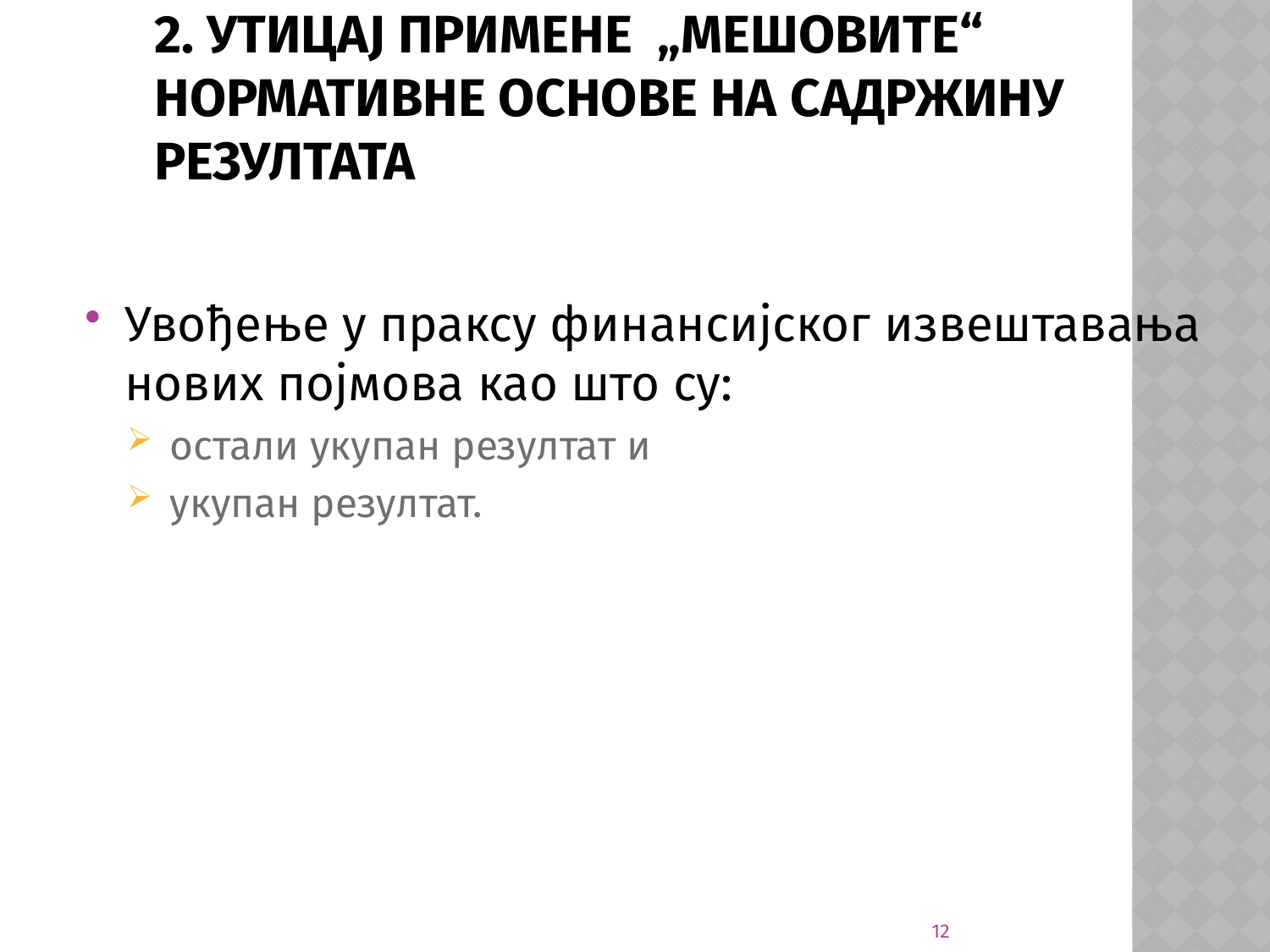

# 2. Утицај примене  „мешовите“  нормативне основе на садржину резултата
Увођење у праксу финансијског извештавања нових појмова као што су:
 остали укупан резултат и
 укупан резултат.
12